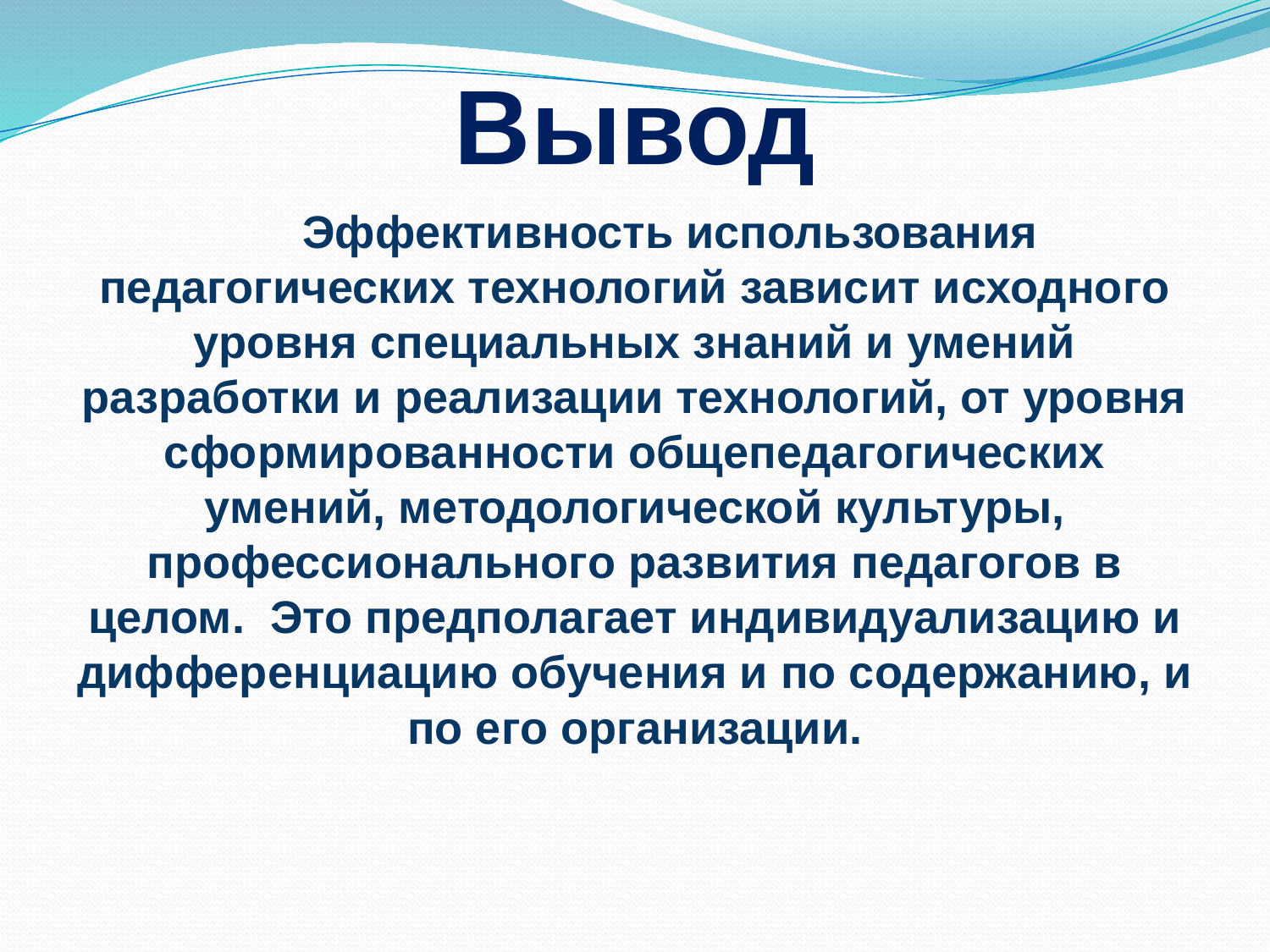

# Вывод
      Эффективность использования педагогических технологий зависит исходного уровня специальных знаний и умений разработки и реализации технологий, от уровня сформированности общепедагогических умений, методологической культуры, профессионального развития педагогов в целом.  Это предполагает индивидуализацию и дифференциацию обучения и по содержанию, и по его организации.